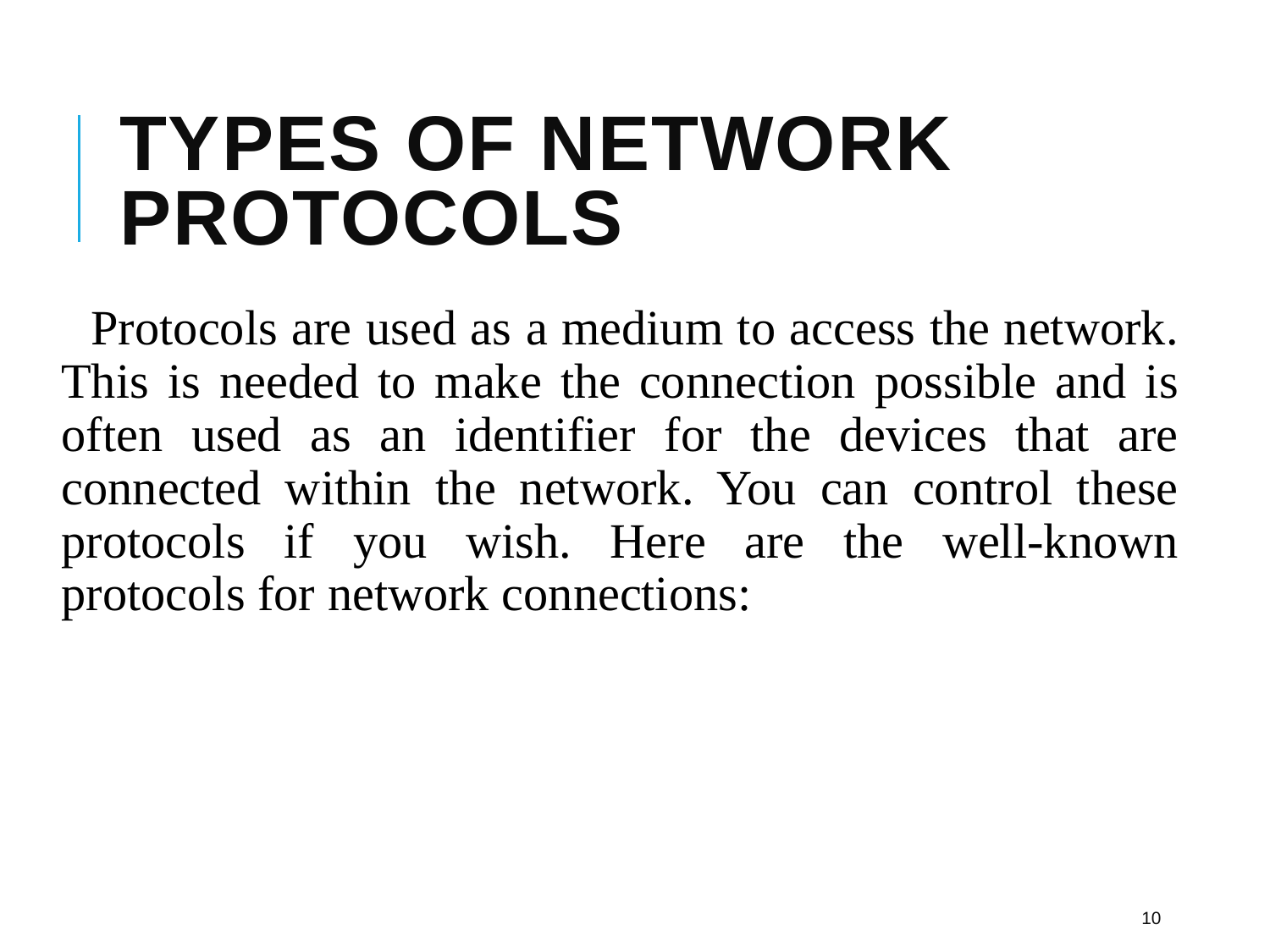

# Types of Network Protocols
   Protocols are used as a medium to access the network. This is needed to make the connection possible and is often used as an identifier for the devices that are connected within the network. You can control these protocols if you wish. Here are the well-known protocols for network connections:
10